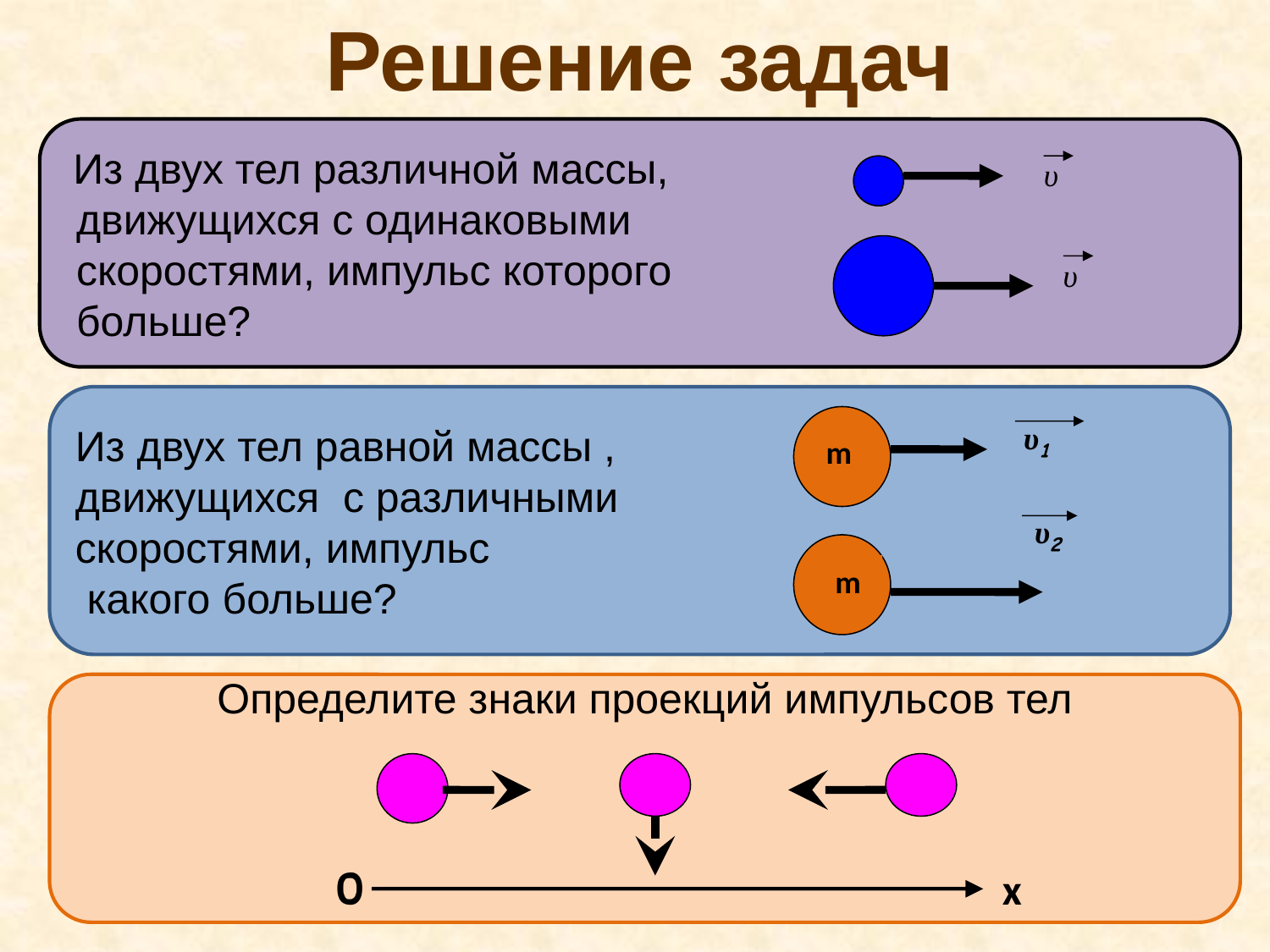

Решение задач
 Из двух тел различной массы,
 движущихся с одинаковыми
 скоростями, импульс которого
 больше?
υ

υ

Из двух тел равной массы ,
движущихся  с различными
скоростями, импульс
 какого больше?

υ1

m

υ2

m

Определите знаки проекций импульсов тел

0
x